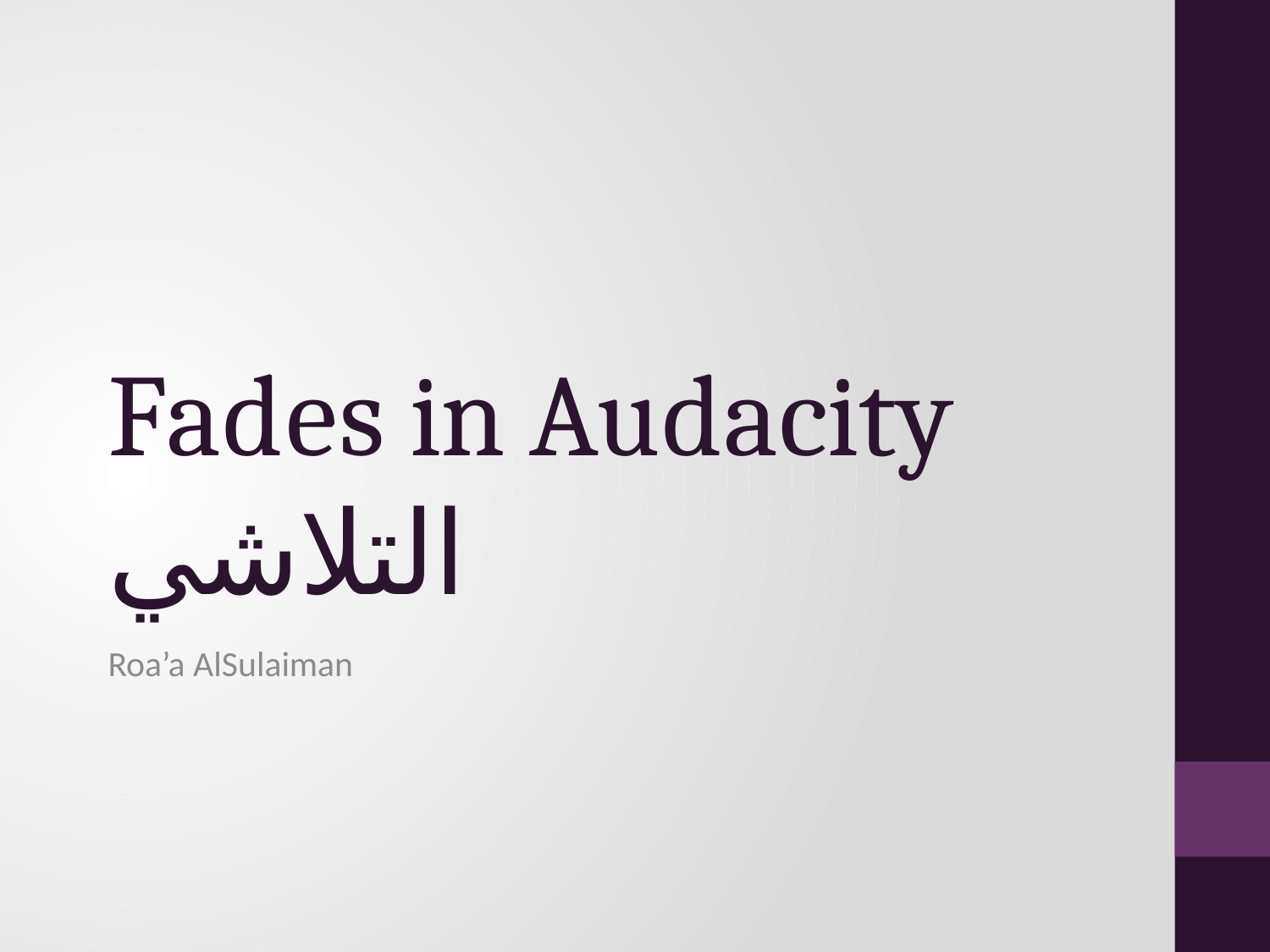

# Fades in Audacity التلاشي
Roa’a AlSulaiman